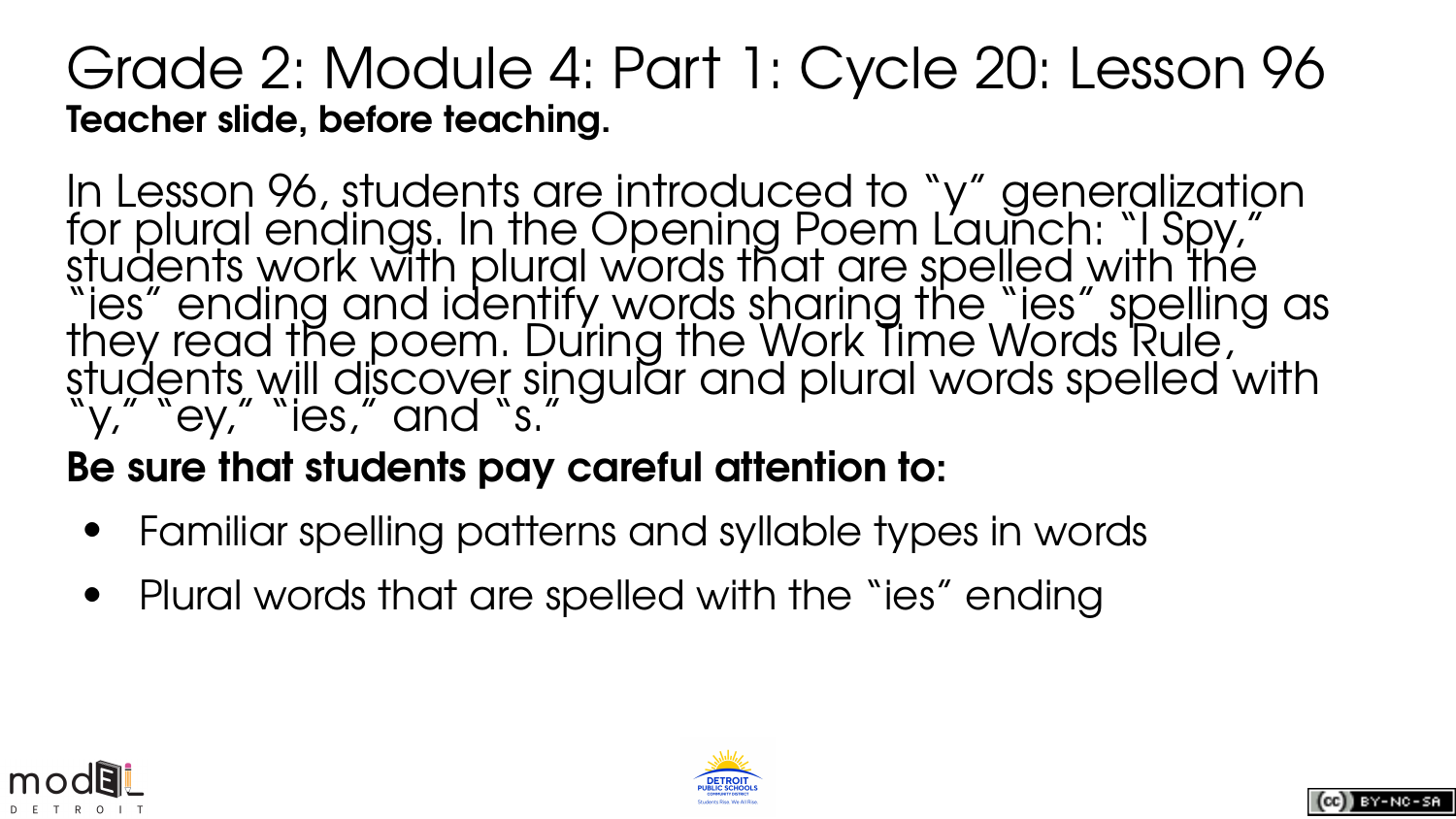

# Grade 2: Module 4: Part 1: Cycle 20: Lesson 96
Teacher slide, before teaching.
In Lesson 96, students are introduced to “y” generalization for plural endings. In the Opening Poem Launch: “I Spy,” students work with plural words that are spelled with the “ies” ending and identify words sharing the “ies” spelling as they read the poem. During the Work Time Words Rule, students will discover singular and plural words spelled with “y,” “ey,” “ies,” and “s.”
Be sure that students pay careful attention to:
Familiar spelling patterns and syllable types in words
Plural words that are spelled with the “ies” ending